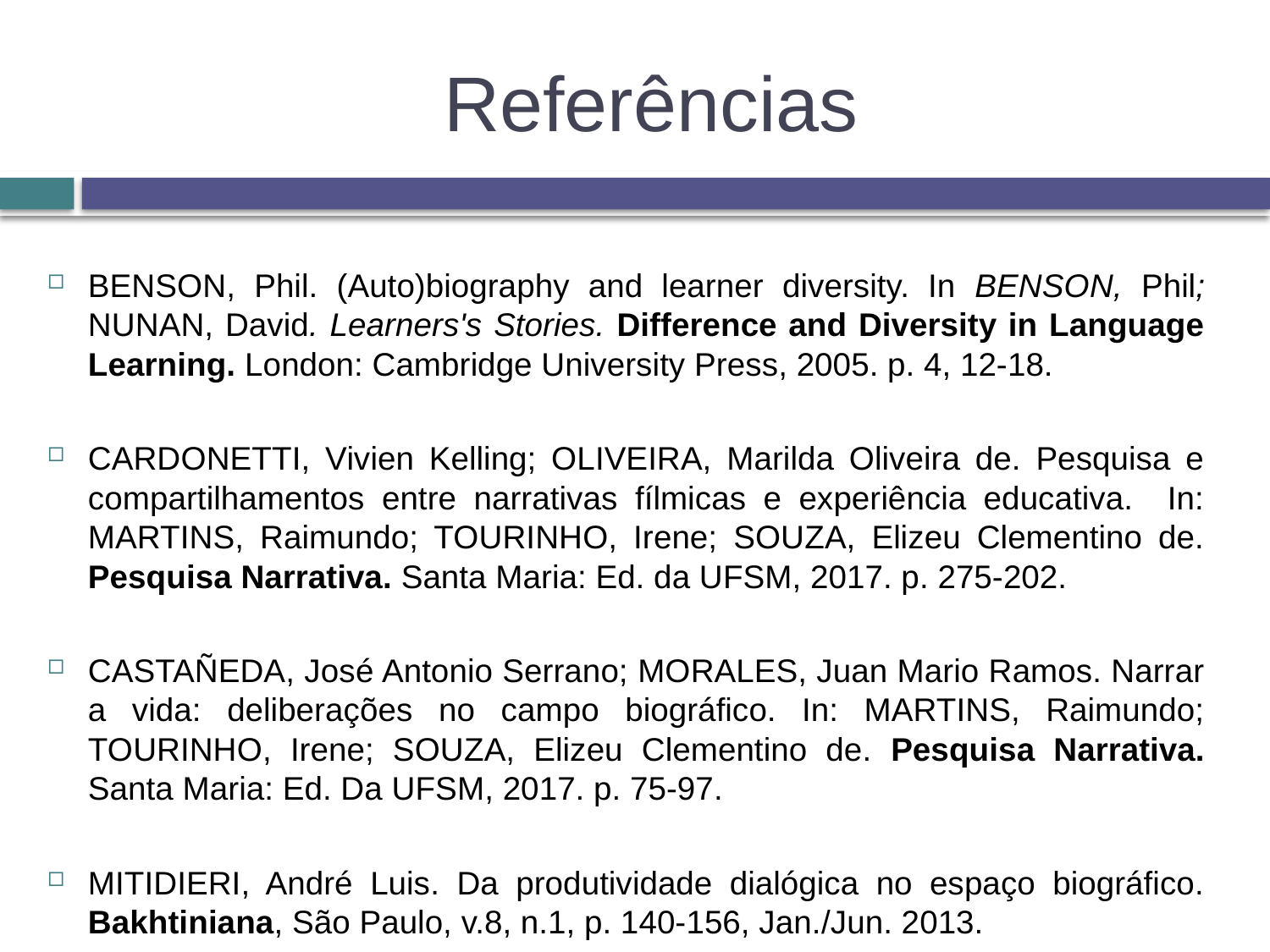

# Referências
BENSON, Phil. (Auto)biography and learner diversity. In BENSON, Phil; NUNAN, David. Learners's Stories. Difference and Diversity in Language Learning. London: Cambridge University Press, 2005. p. 4, 12-18.

CARDONETTI, Vivien Kelling; OLIVEIRA, Marilda Oliveira de. Pesquisa e compartilhamentos entre narrativas fílmicas e experiência educativa.  In: MARTINS, Raimundo; TOURINHO, Irene; SOUZA, Elizeu Clementino de. Pesquisa Narrativa. Santa Maria: Ed. da UFSM, 2017. p. 275-202.

CASTAÑEDA, José Antonio Serrano; MORALES, Juan Mario Ramos. Narrar a vida: deliberações no campo biográfico. In: MARTINS, Raimundo; TOURINHO, Irene; SOUZA, Elizeu Clementino de. Pesquisa Narrativa. Santa Maria: Ed. Da UFSM, 2017. p. 75-97.

MITIDIERI, André Luis. Da produtividade dialógica no espaço biográfico. Bakhtiniana, São Paulo, v.8, n.1, p. 140-156, Jan./Jun. 2013.